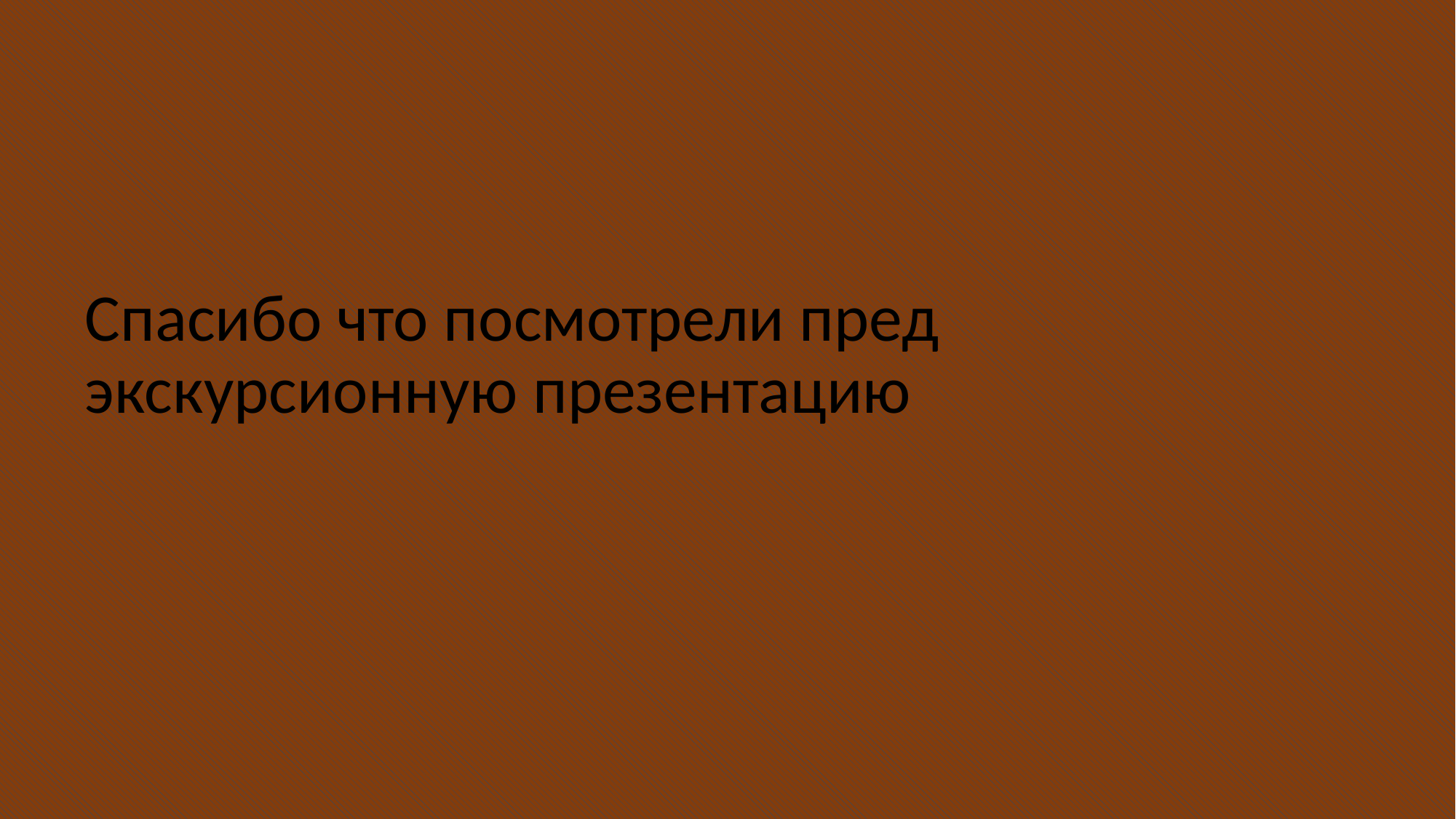

# Спасибо что посмотрели пред экскурсионную презентацию